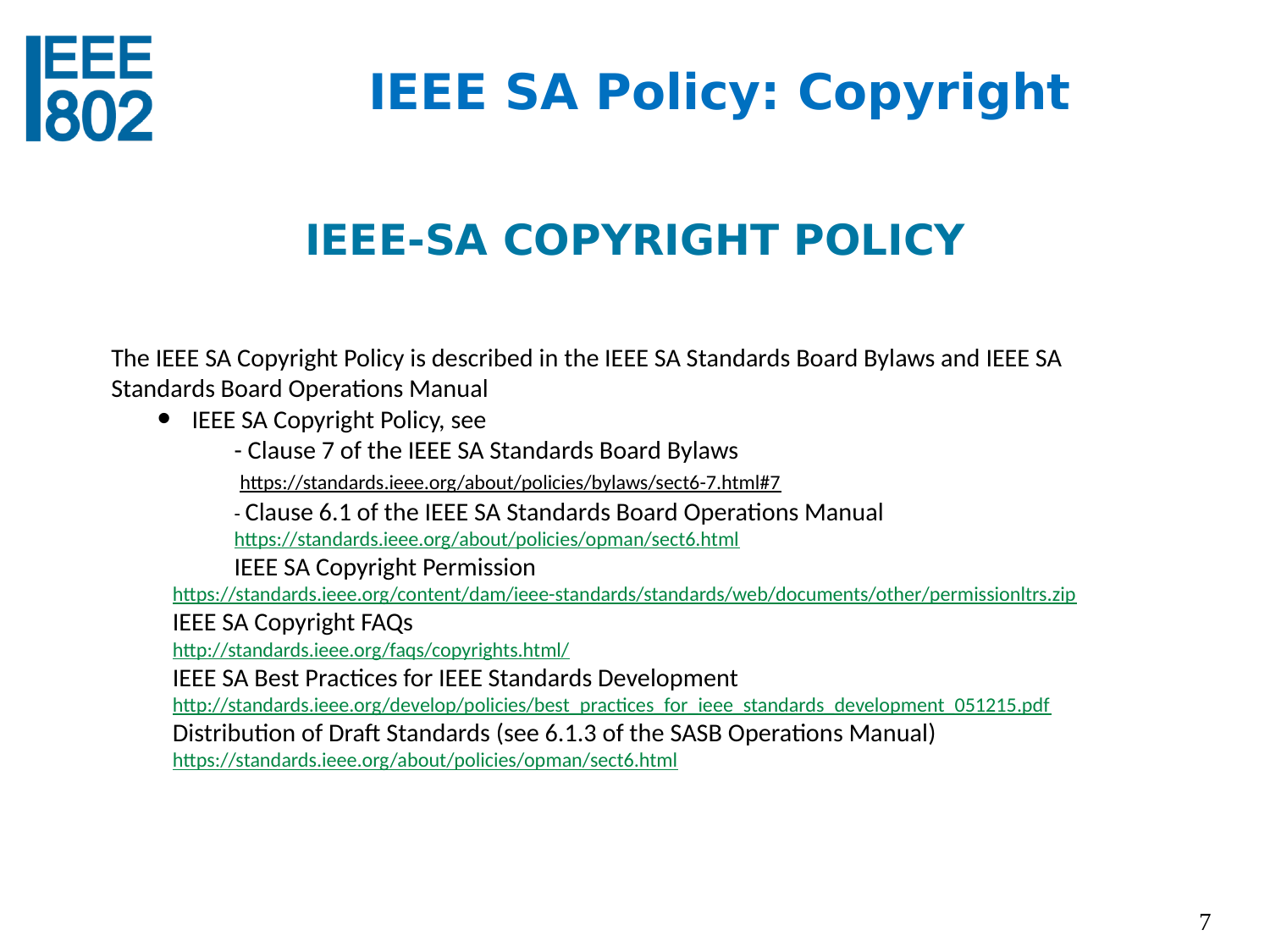

IEEE SA Policy: Copyright
IEEE-SA COPYRIGHT POLICY
The IEEE SA Copyright Policy is described in the IEEE SA Standards Board Bylaws and IEEE SA Standards Board Operations Manual
IEEE SA Copyright Policy, see
- Clause 7 of the IEEE SA Standards Board Bylaws
 https://standards.ieee.org/about/policies/bylaws/sect6-7.html#7
- Clause 6.1 of the IEEE SA Standards Board Operations Manual
https://standards.ieee.org/about/policies/opman/sect6.html
IEEE SA Copyright Permission
https://standards.ieee.org/content/dam/ieee-standards/standards/web/documents/other/permissionltrs.zip
IEEE SA Copyright FAQs
http://standards.ieee.org/faqs/copyrights.html/
IEEE SA Best Practices for IEEE Standards Development
http://standards.ieee.org/develop/policies/best_practices_for_ieee_standards_development_051215.pdf
Distribution of Draft Standards (see 6.1.3 of the SASB Operations Manual)
https://standards.ieee.org/about/policies/opman/sect6.html
Bo Sun (Sanechips)
7